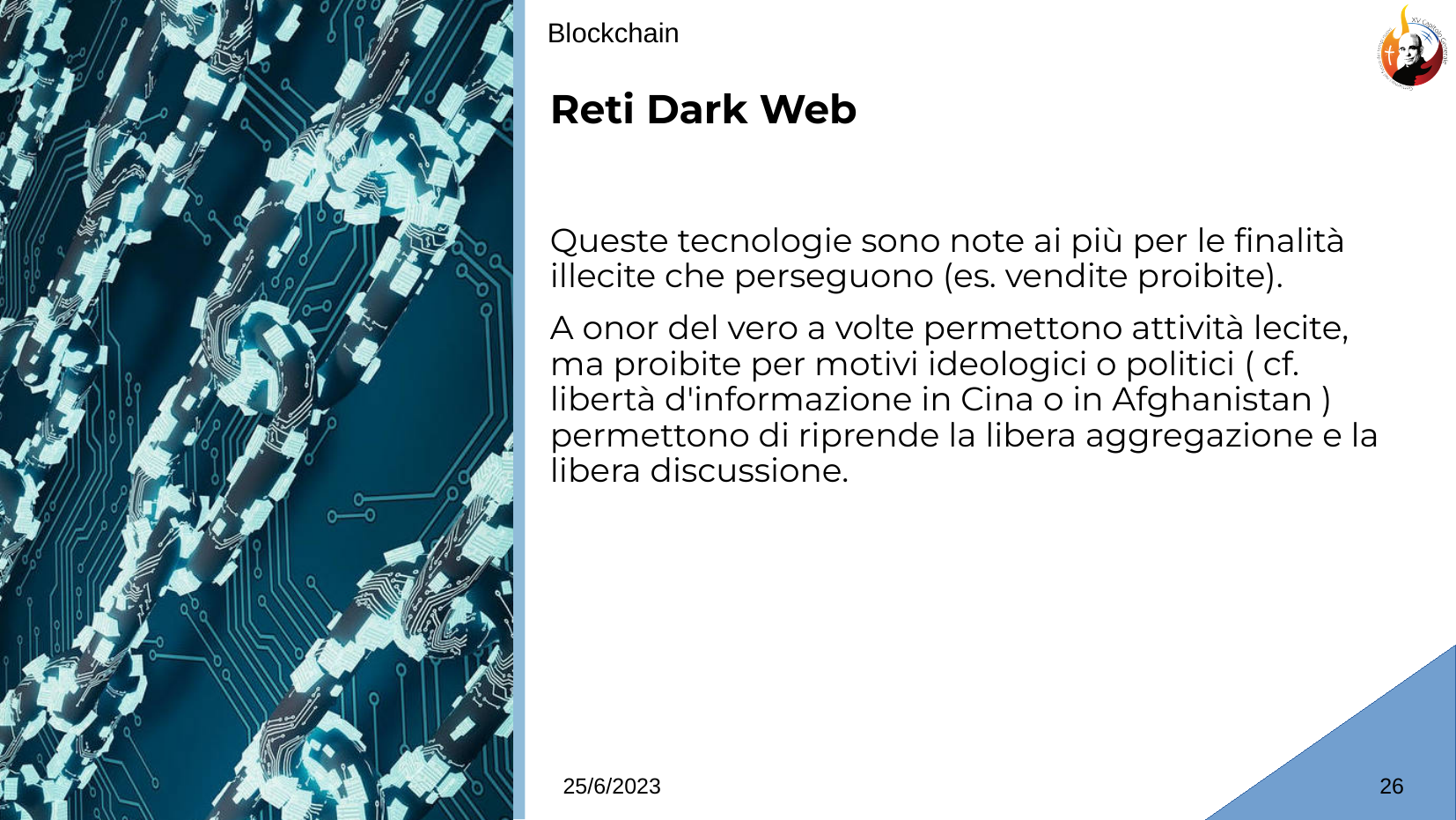

Blockchain
Reti Dark Web
# Queste tecnologie sono note ai più per le finalità illecite che perseguono (es. vendite proibite).
A onor del vero a volte permettono attività lecite, ma proibite per motivi ideologici o politici ( cf. libertà d'informazione in Cina o in Afghanistan ) permettono di riprende la libera aggregazione e la libera discussione.